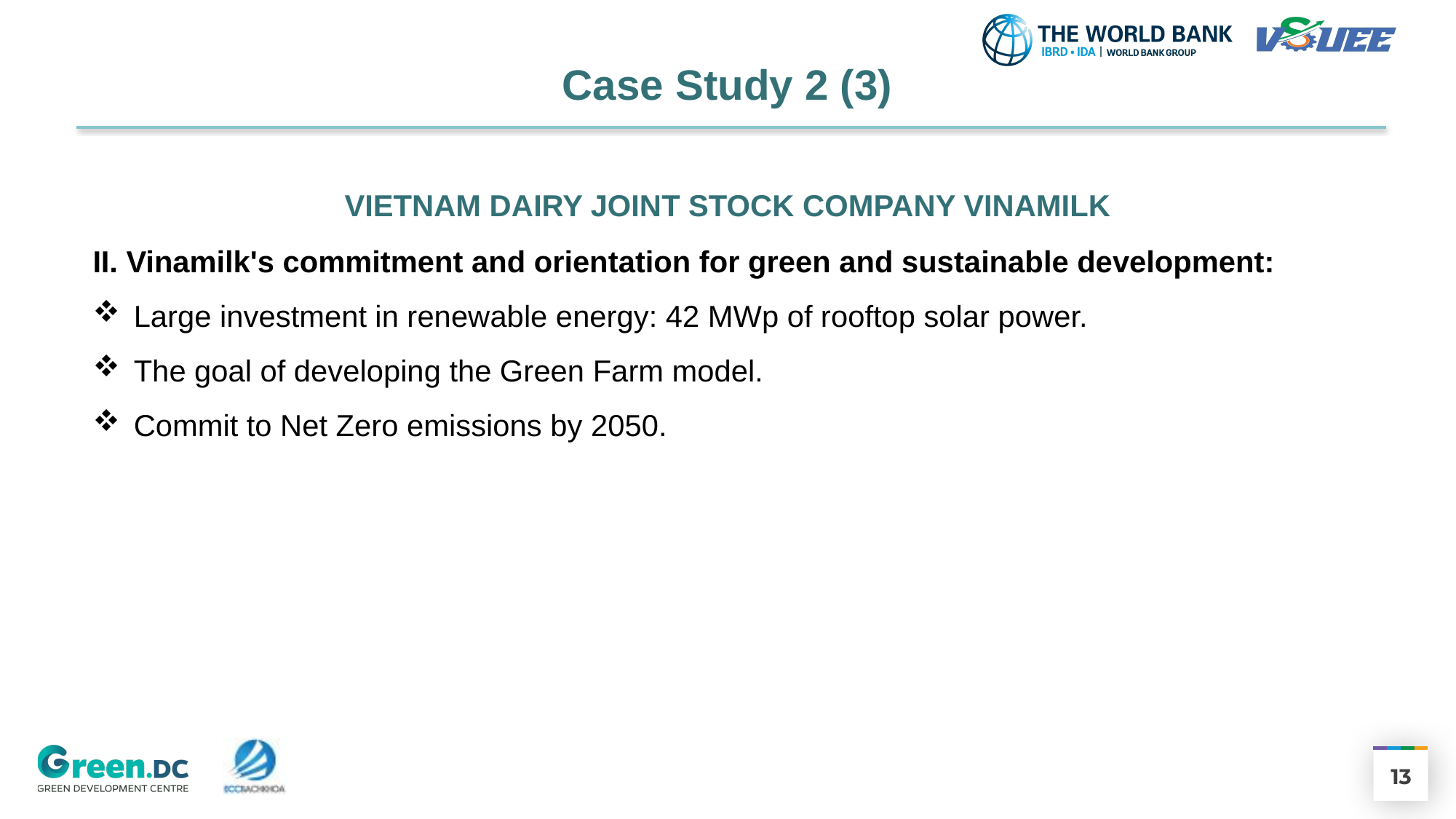

Case Study 2 (3)

VIETNAM DAIRY JOINT STOCK COMPANY VINAMILK
II. Vinamilk's commitment and orientation for green and sustainable development:
Large investment in renewable energy: 42 MWp of rooftop solar power.
The goal of developing the Green Farm model.
Commit to Net Zero emissions by 2050.